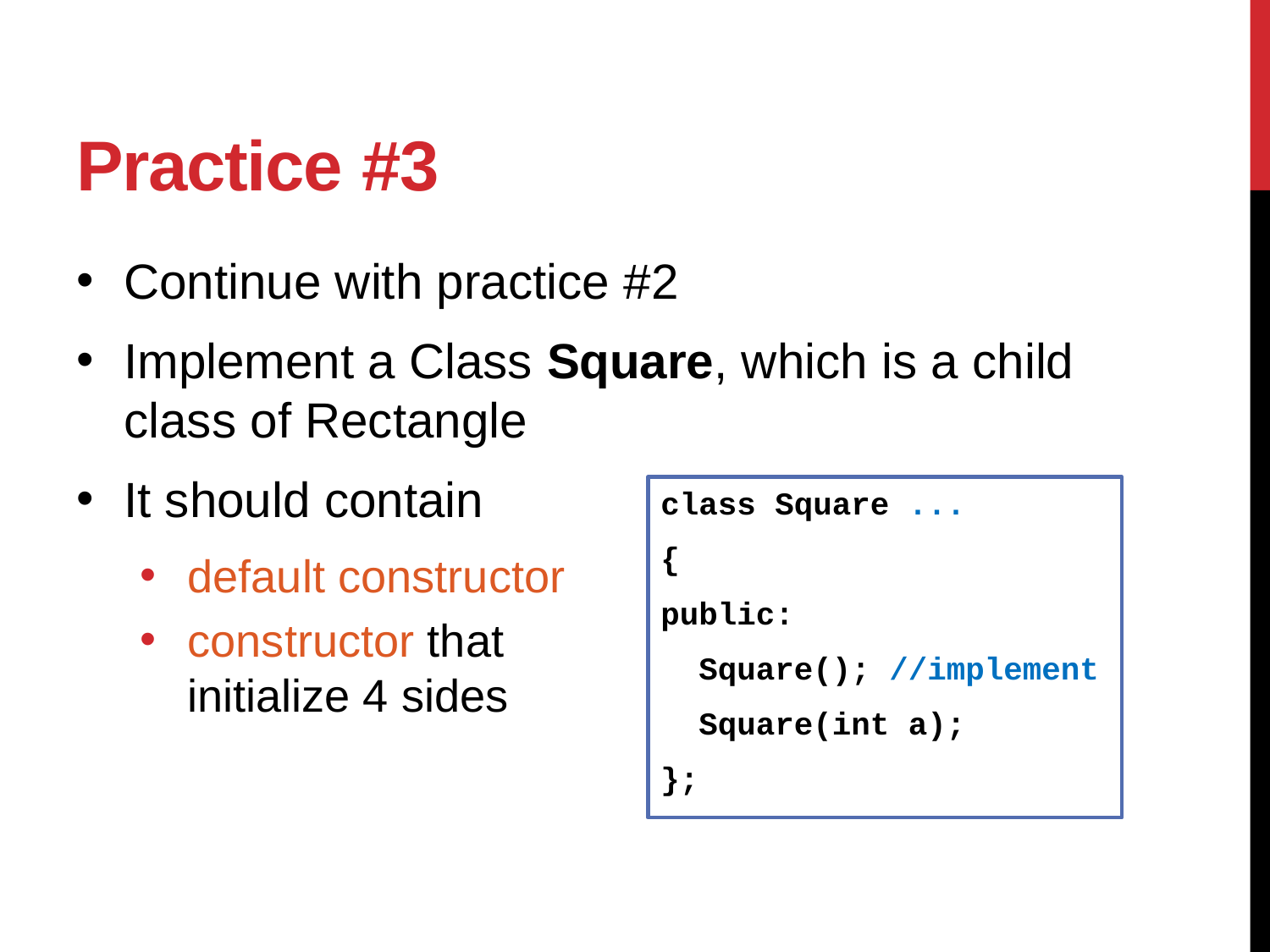

# Practice #3
Continue with practice #2
Implement a Class Square, which is a child class of Rectangle
It should contain
default constructor
constructor that
initialize 4 sides

class Square ...
{
public:
  Square(); //implement
  Square(int a);
};